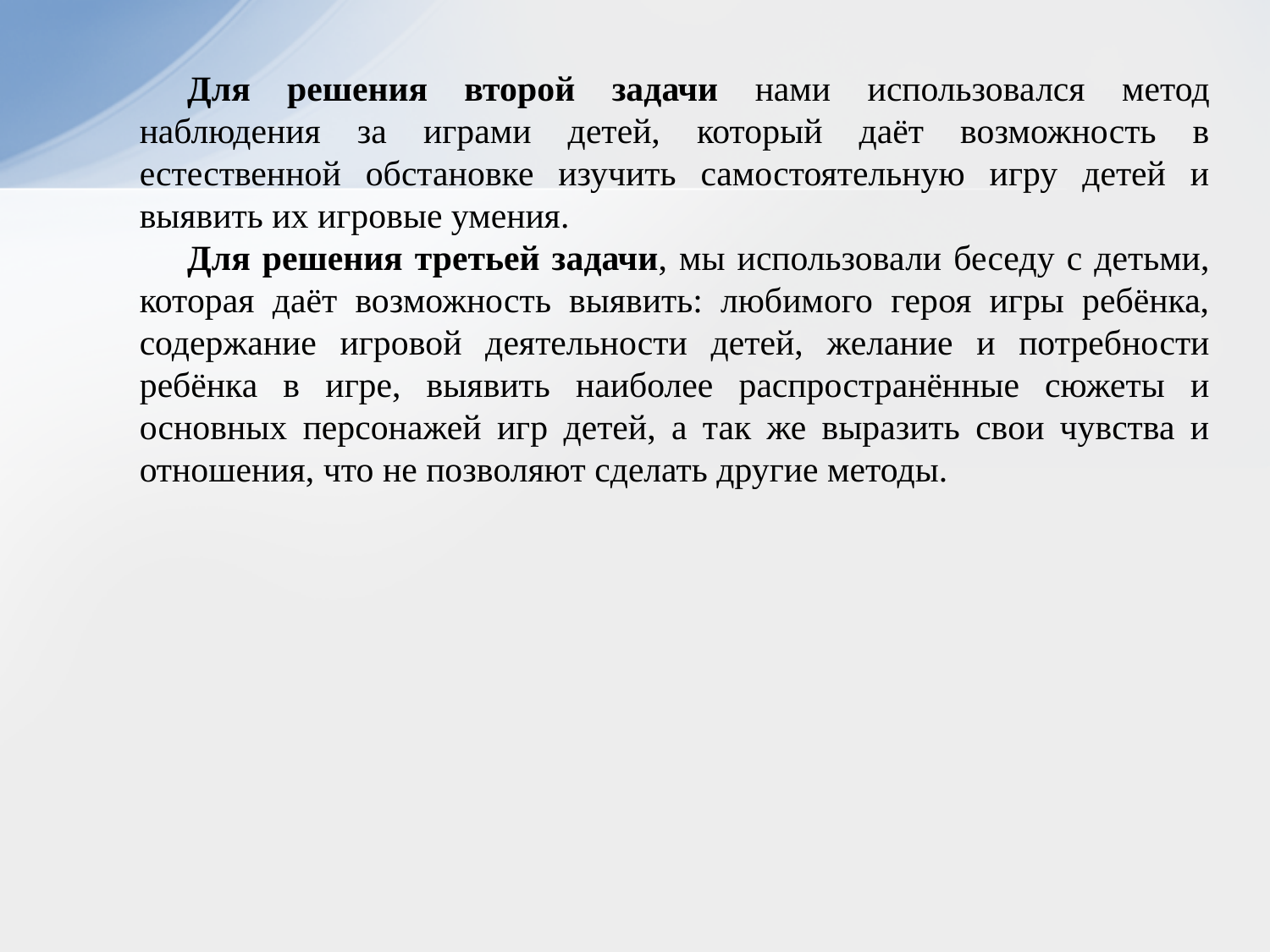

Для решения второй задачи нами использовался метод наблюдения за играми детей, который даёт возможность в естественной обстановке изучить самостоятельную игру детей и выявить их игровые умения.
Для решения третьей задачи, мы использовали беседу с детьми, которая даёт возможность выявить: любимого героя игры ребёнка, содержание игровой деятельности детей, желание и потребности ребёнка в игре, выявить наиболее распространённые сюжеты и основных персонажей игр детей, а так же выразить свои чувства и отношения, что не позволяют сделать другие методы.